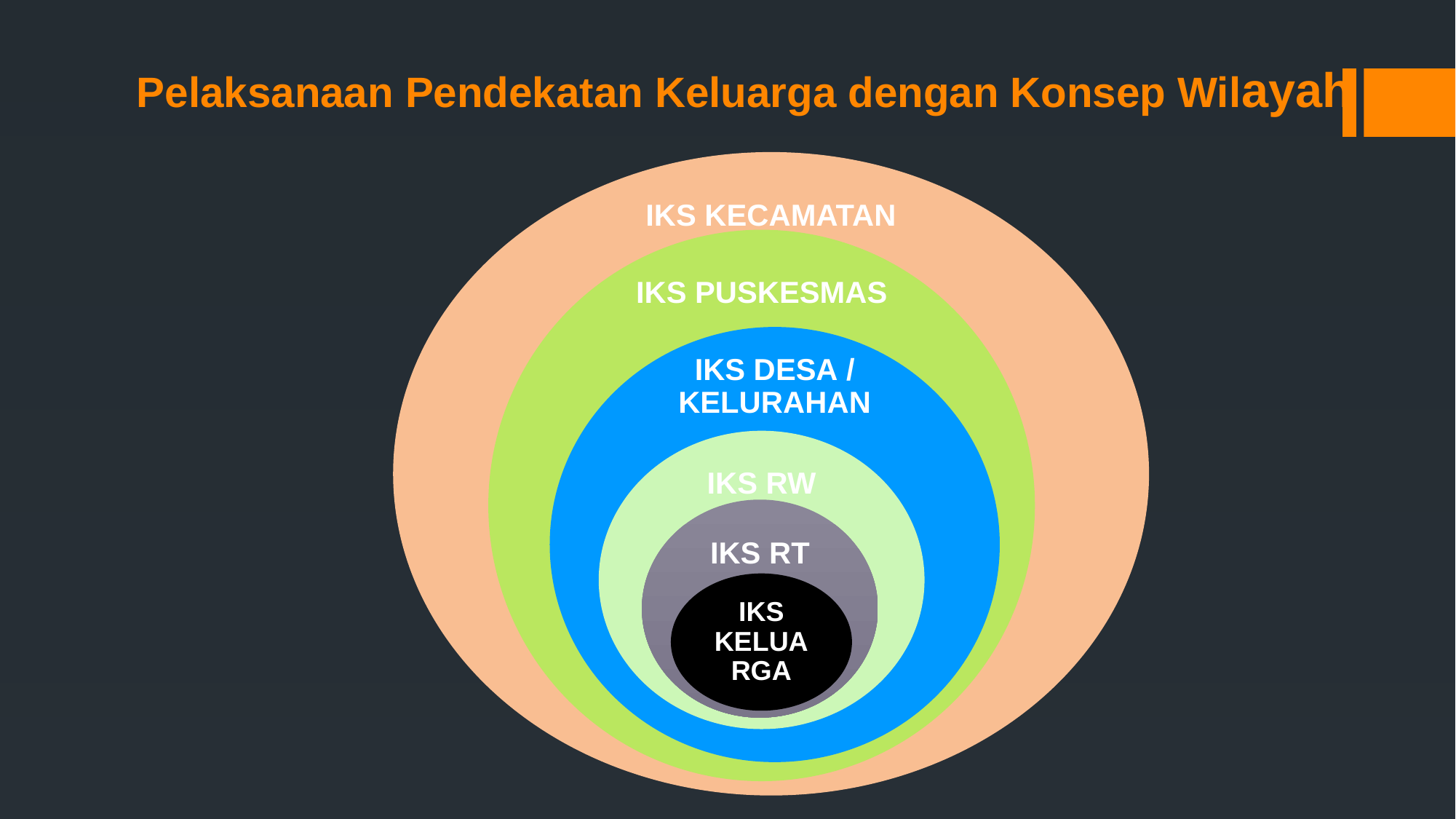

# Pelaksanaan Pendekatan Keluarga dengan Konsep Wilayah
IKS KECAMATAN
IKS PUSKESMAS
IKS DESA / KELURAHAN
IKS RW
IKS RT
IKS KELUARGA